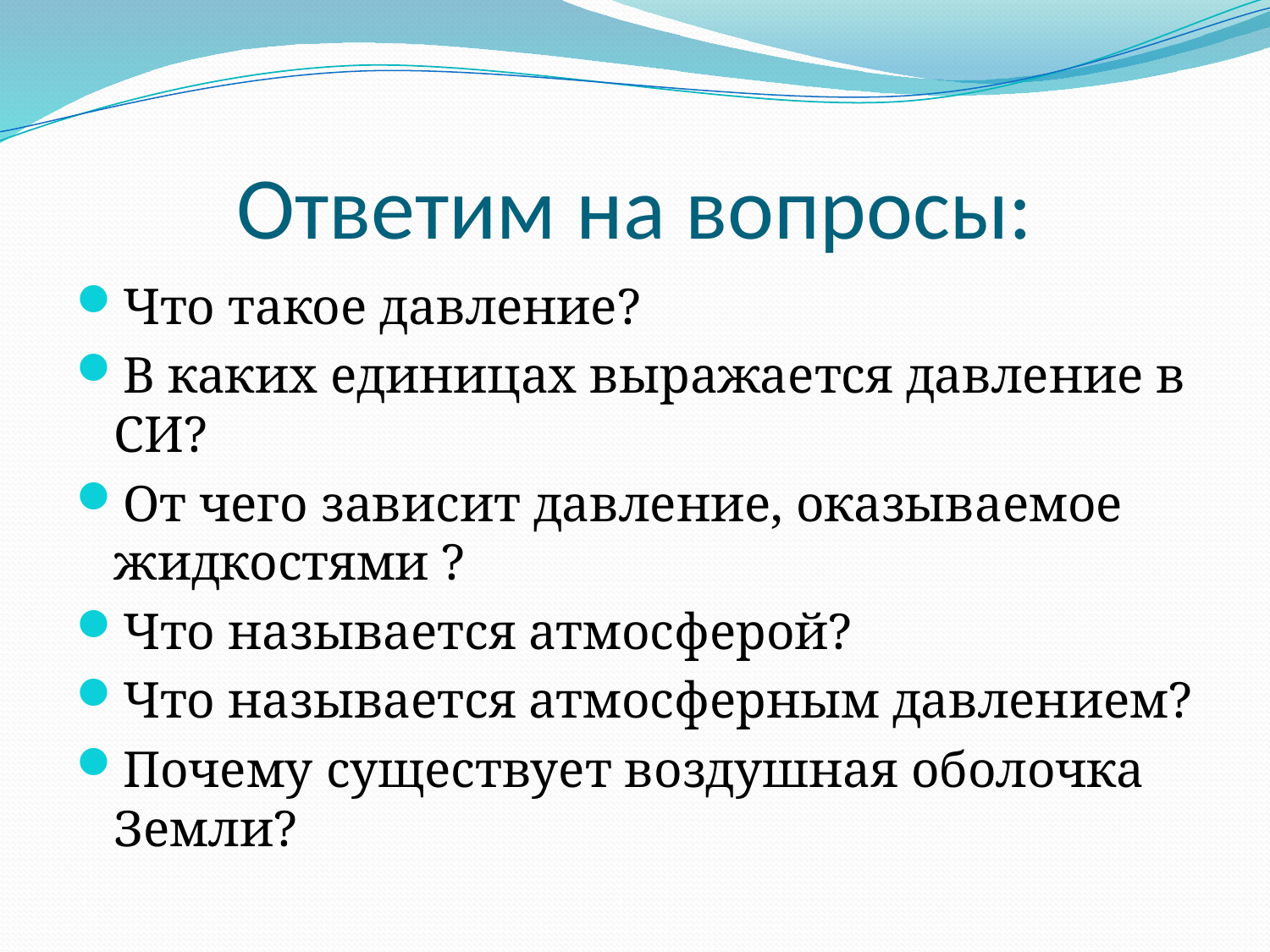

# Ответим на вопросы:
Что такое давление?
В каких единицах выражается давление в СИ?
От чего зависит давление, оказываемое жидкостями ?
Что называется атмосферой?
Что называется атмосферным давлением?
Почему существует воздушная оболочка Земли?